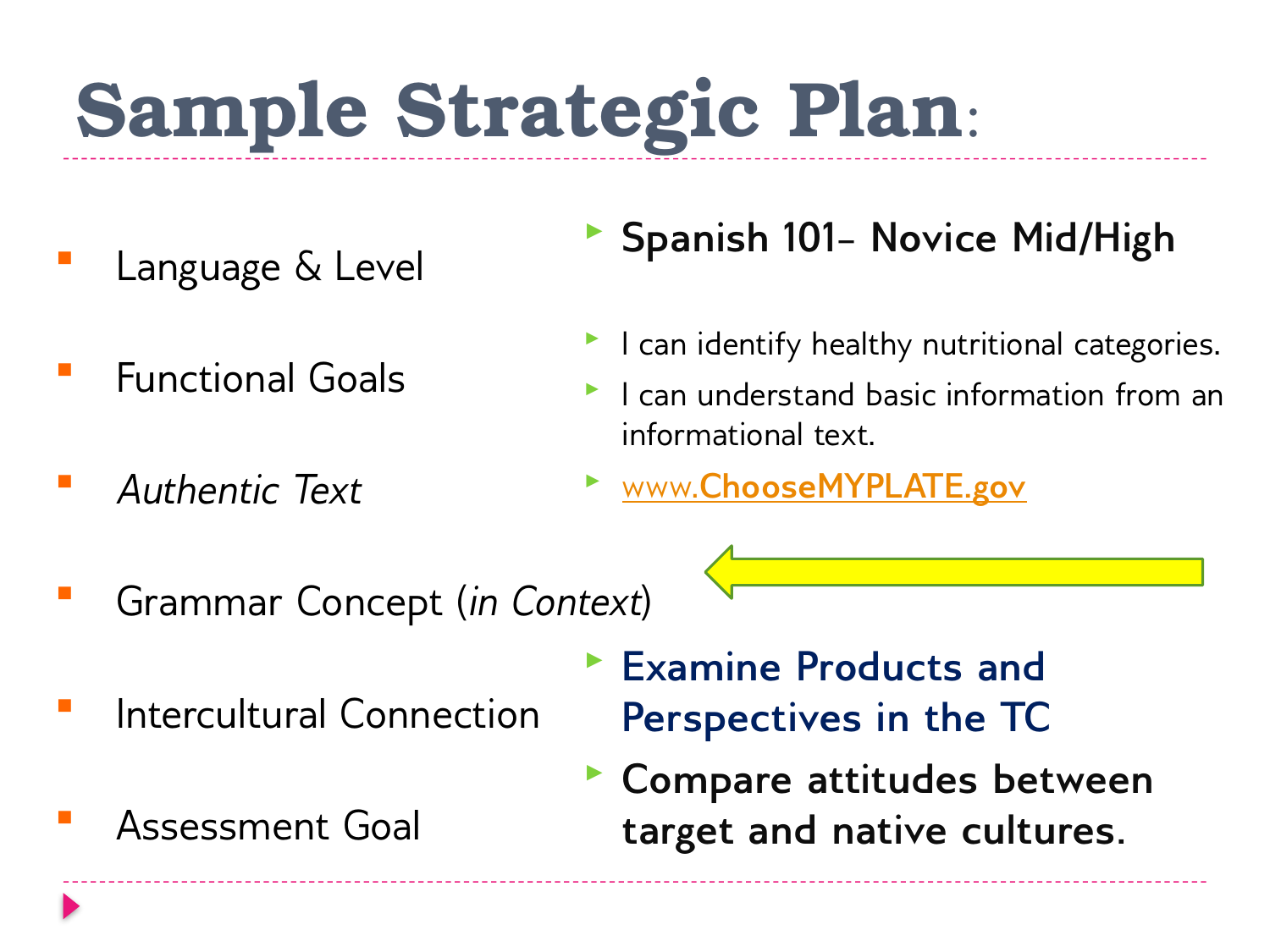

# Sample Strategic Plan:
  Language & Level
  Functional Goals
  Authentic Text
  Grammar Concept (in Context)
  Intercultural Connection
  Assessment Goal

Spanish 101– Novice Mid/High

I can identify healthy nutritional categories.
I can understand basic information from an informational text.
www.ChooseMYPLATE.gov

Examine Products and Perspectives in the TC
Compare attitudes between target and native cultures.